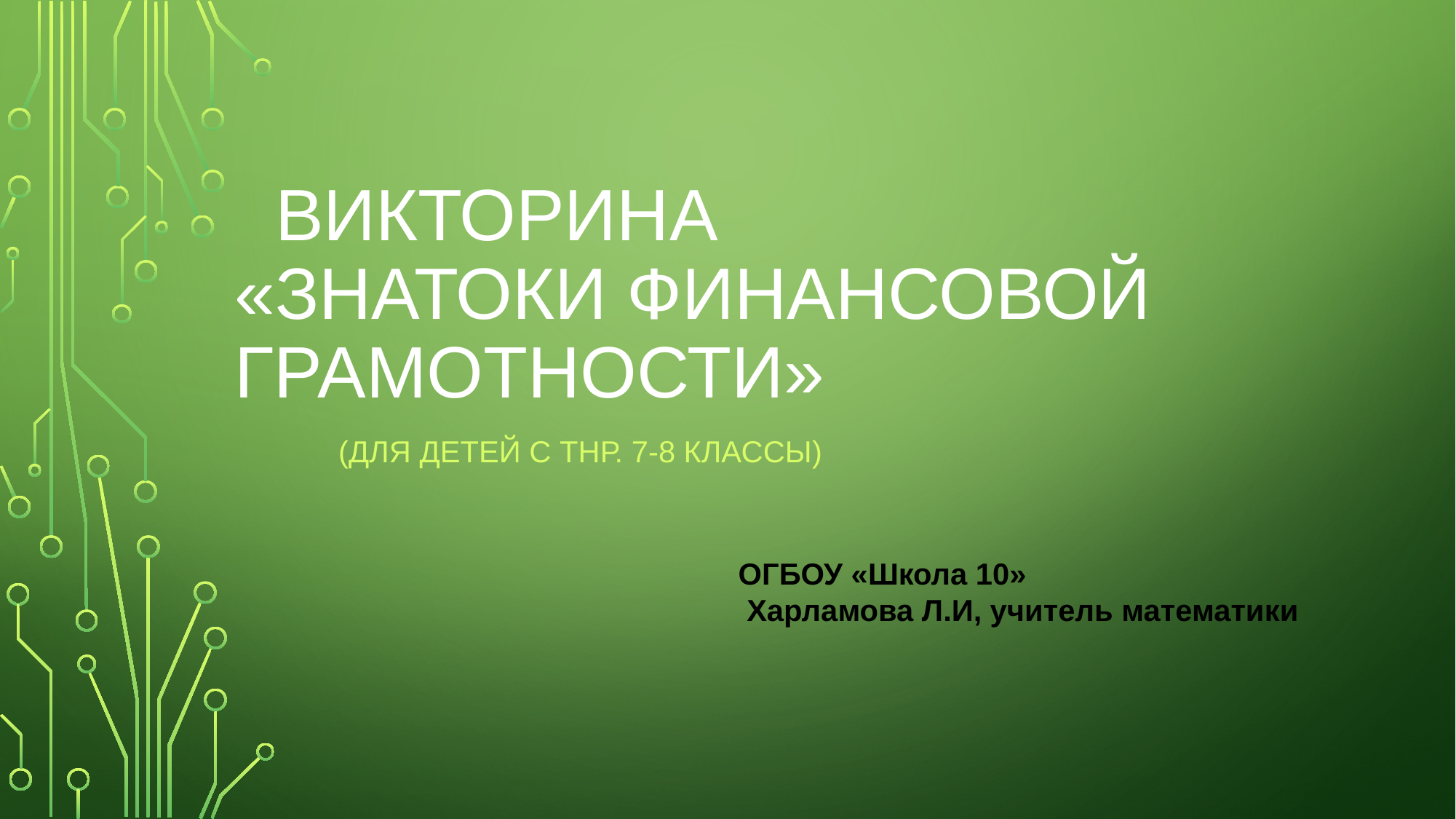

# Викторина «знатоки ФИНАНСОВОЙ грамотности»
(ДЛЯ ДЕТЕЙ С ТНР. 7-8 классы)
ОГБОУ «Школа 10»
 Харламова Л.И, учитель математики